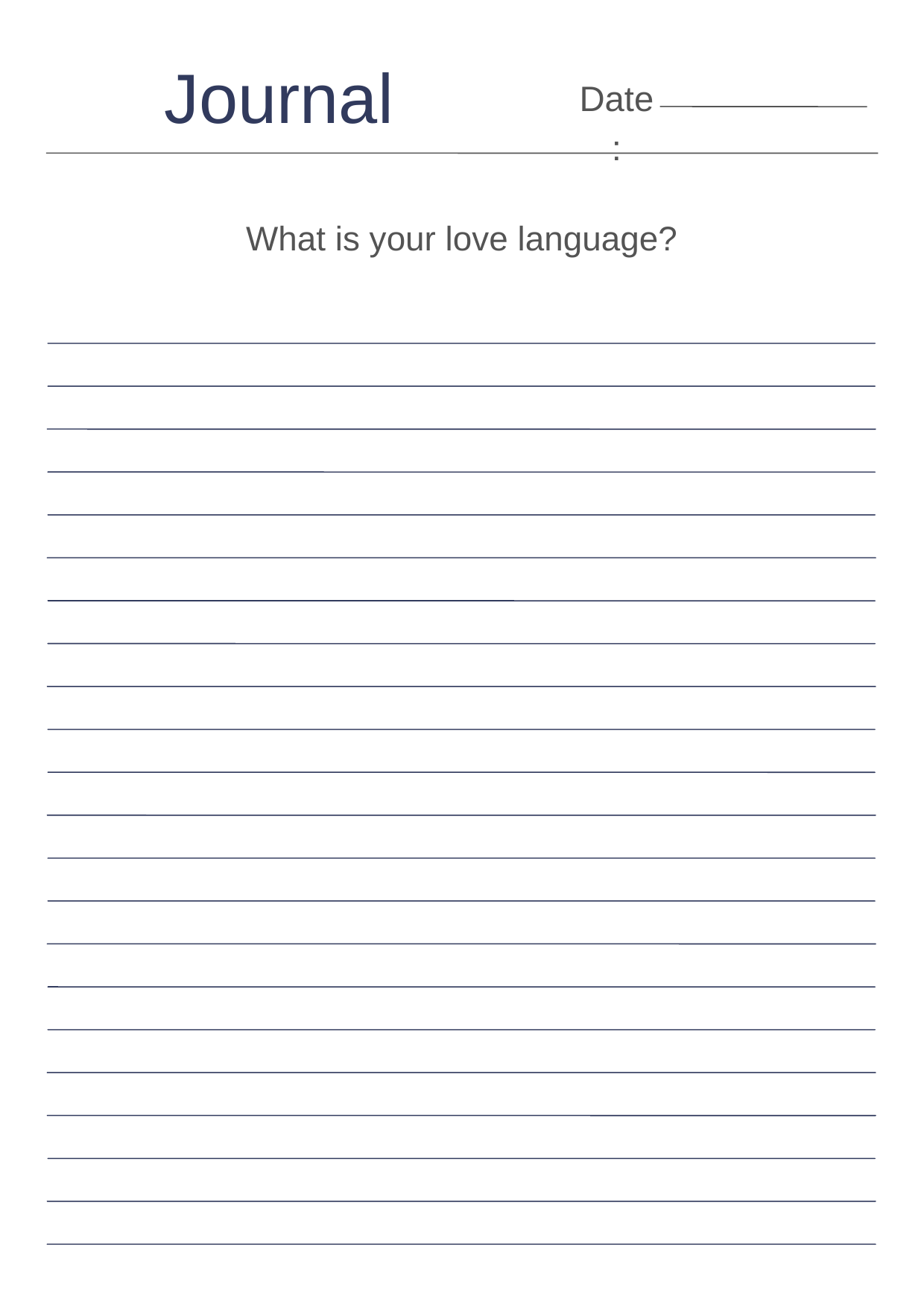

Journal
Date:

What is your love language?